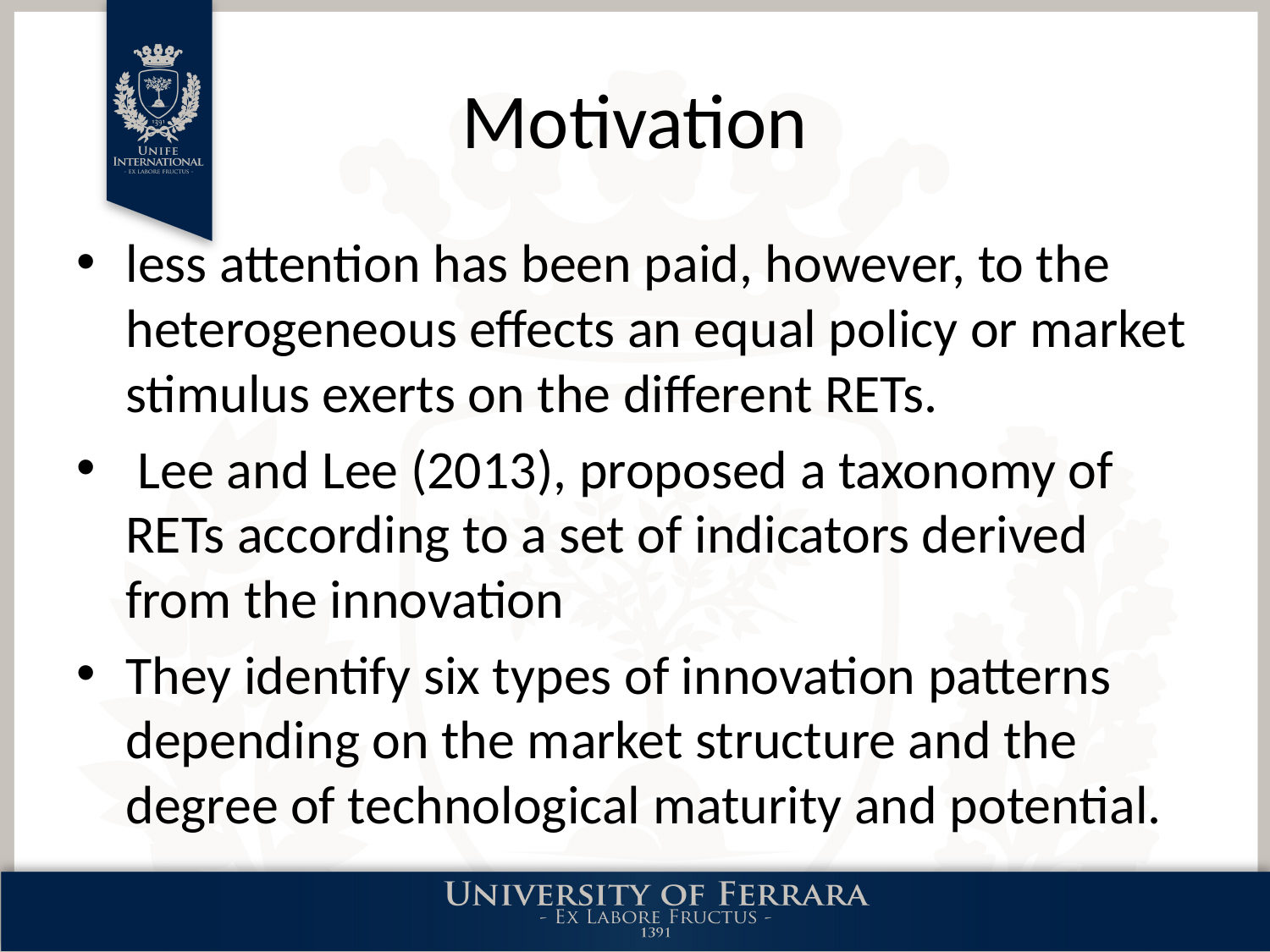

# Motivation
less attention has been paid, however, to the heterogeneous effects an equal policy or market stimulus exerts on the different RETs.
 Lee and Lee (2013), proposed a taxonomy of RETs according to a set of indicators derived from the innovation
They identify six types of innovation patterns depending on the market structure and the degree of technological maturity and potential.